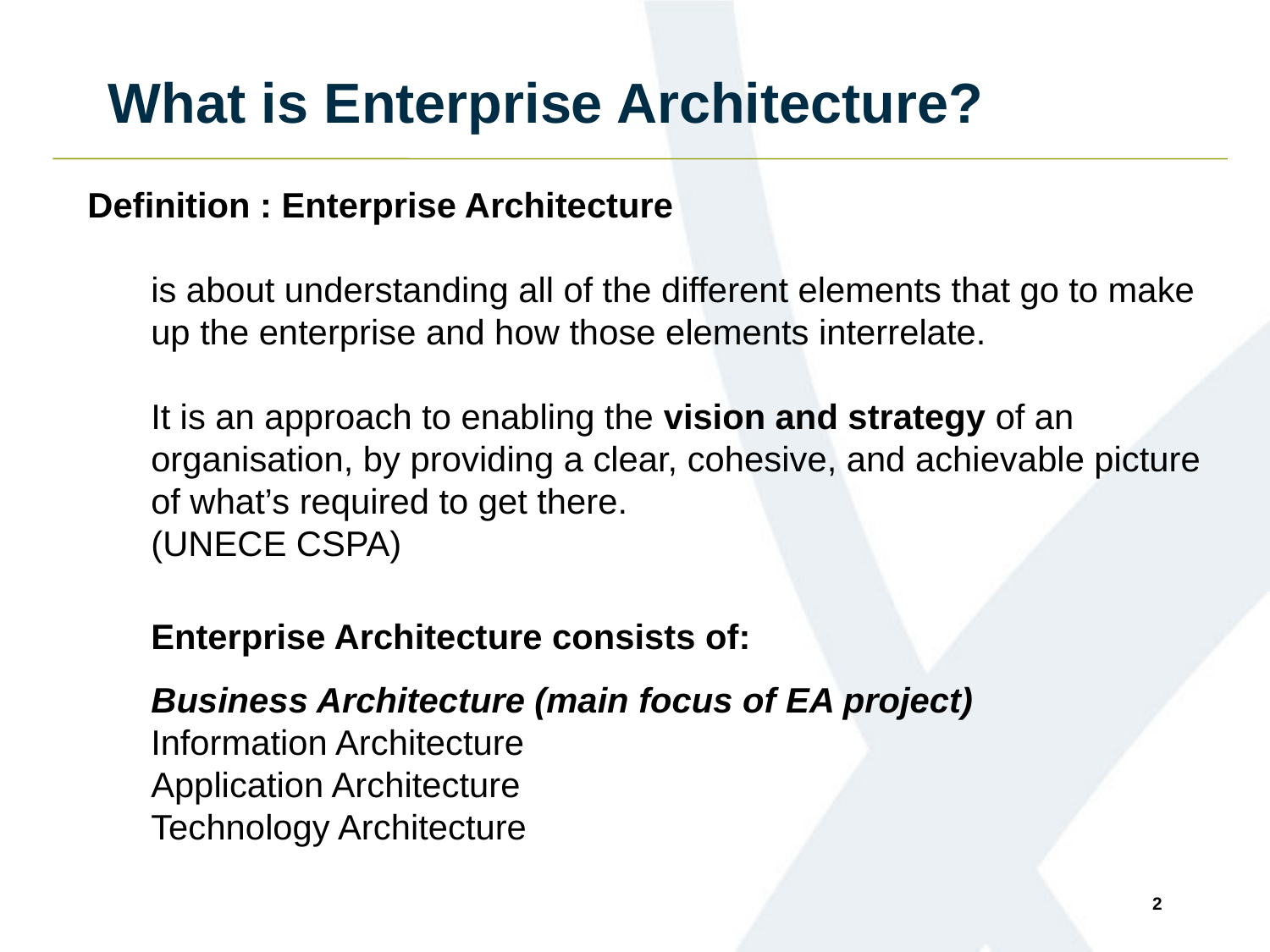

# What is Enterprise Architecture?
Definition : Enterprise Architecture

is about understanding all of the different elements that go to make up the enterprise and how those elements interrelate.

It is an approach to enabling the vision and strategy of an organisation, by providing a clear, cohesive, and achievable picture of what’s required to get there.
(UNECE CSPA)

Enterprise Architecture consists of:

Business Architecture (main focus of EA project)
Information Architecture
Application Architecture
Technology Architecture

2